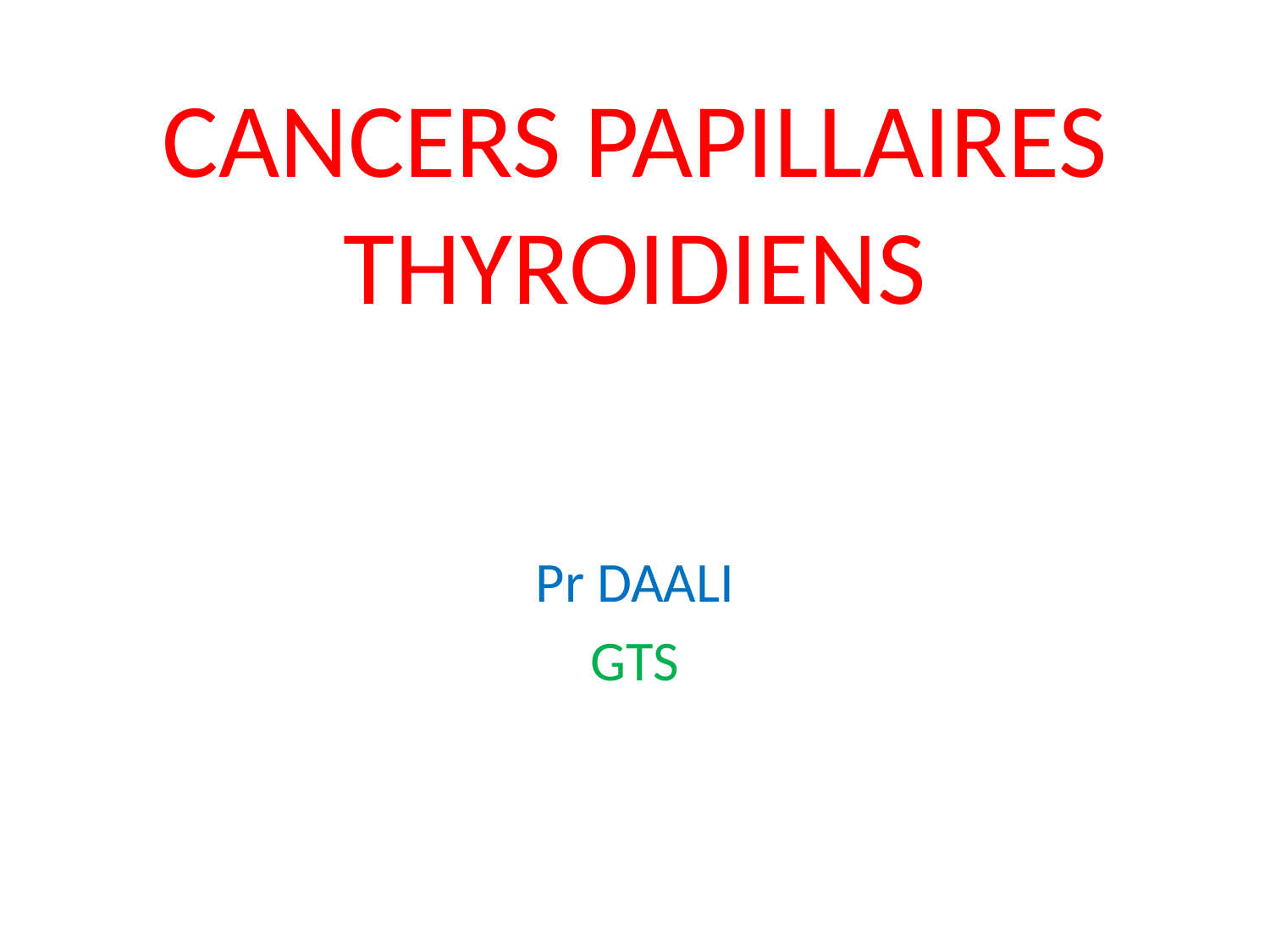

# CANCERS PAPILLAIRES THYROIDIENS
Pr DAALI
GTS